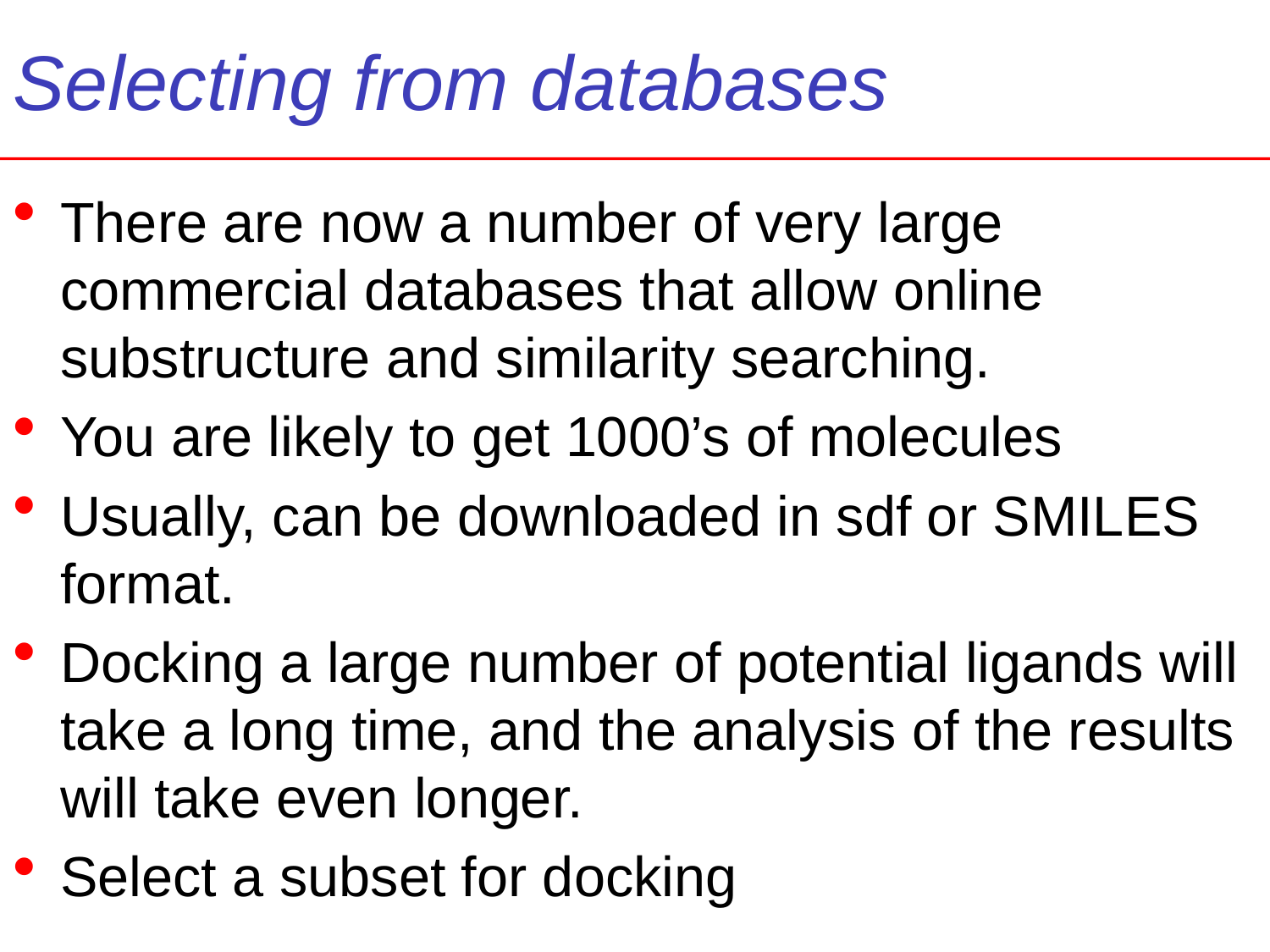

# Selecting from databases
There are now a number of very large commercial databases that allow online substructure and similarity searching.
You are likely to get 1000’s of molecules
Usually, can be downloaded in sdf or SMILES format.
Docking a large number of potential ligands will take a long time, and the analysis of the results will take even longer.
Select a subset for docking